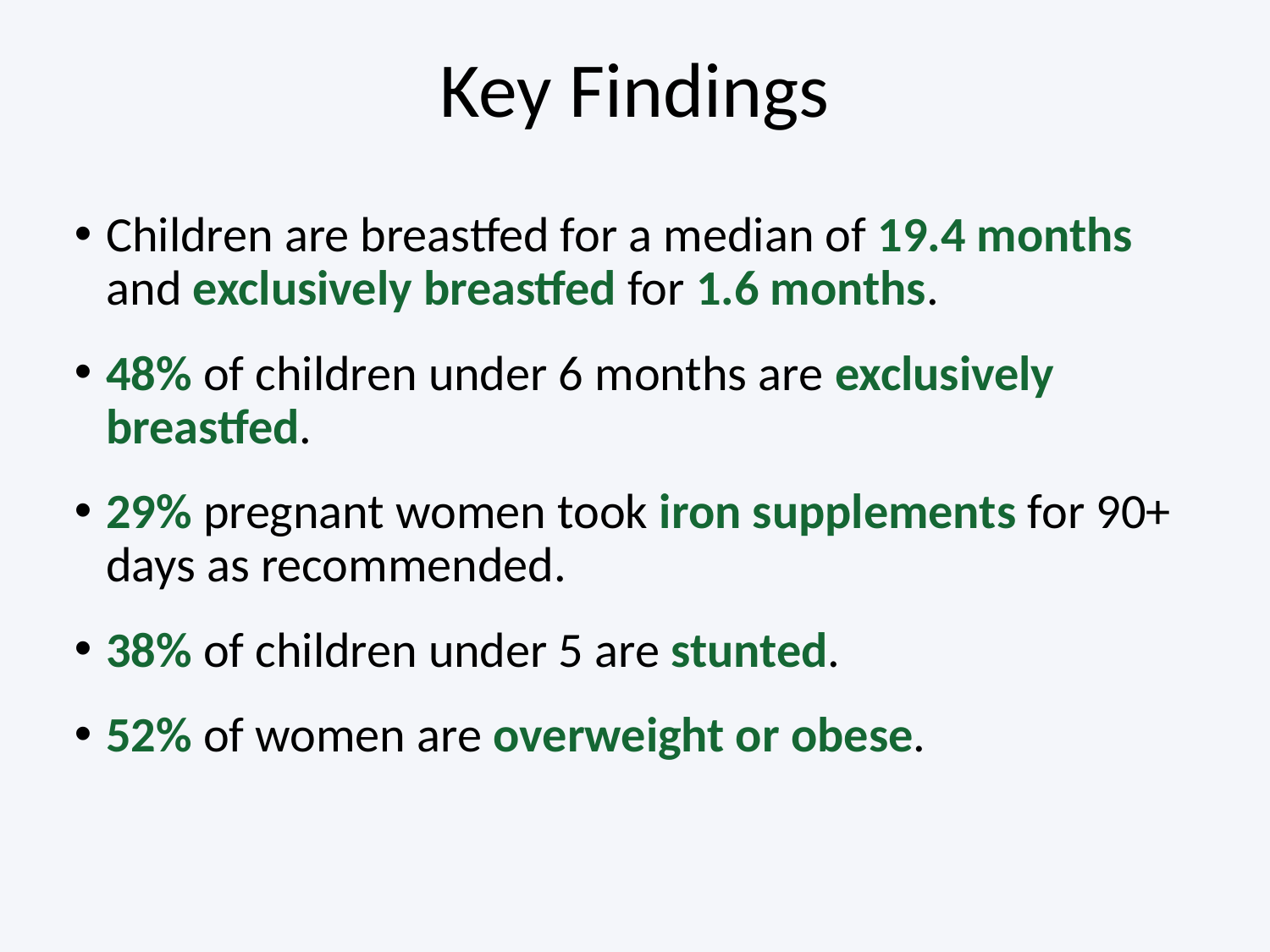

# Key Findings
Children are breastfed for a median of 19.4 months and exclusively breastfed for 1.6 months.
48% of children under 6 months are exclusively breastfed.
29% pregnant women took iron supplements for 90+ days as recommended.
38% of children under 5 are stunted.
52% of women are overweight or obese.